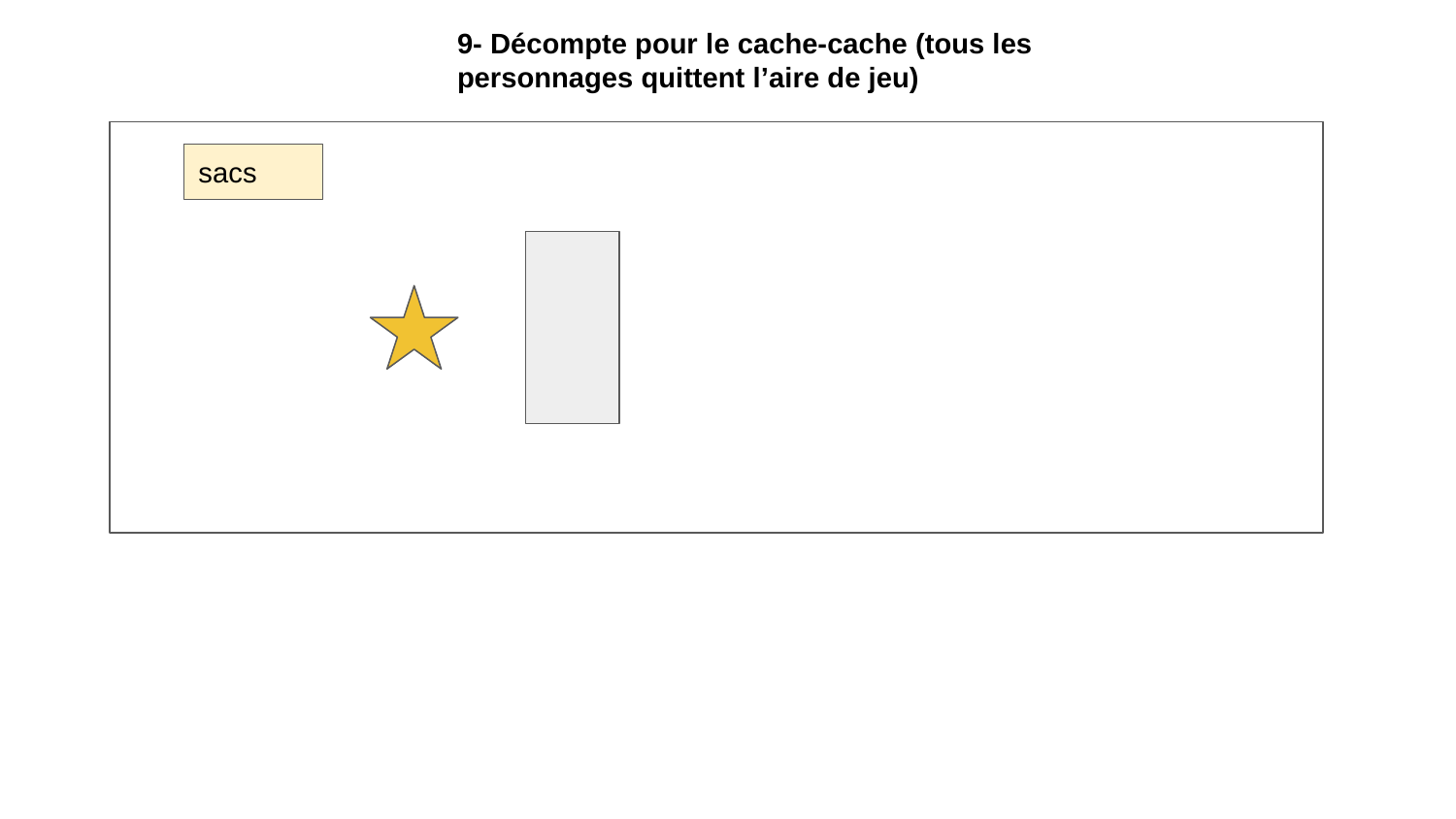

9- Décompte pour le cache-cache (tous les personnages quittent l’aire de jeu)

sacs